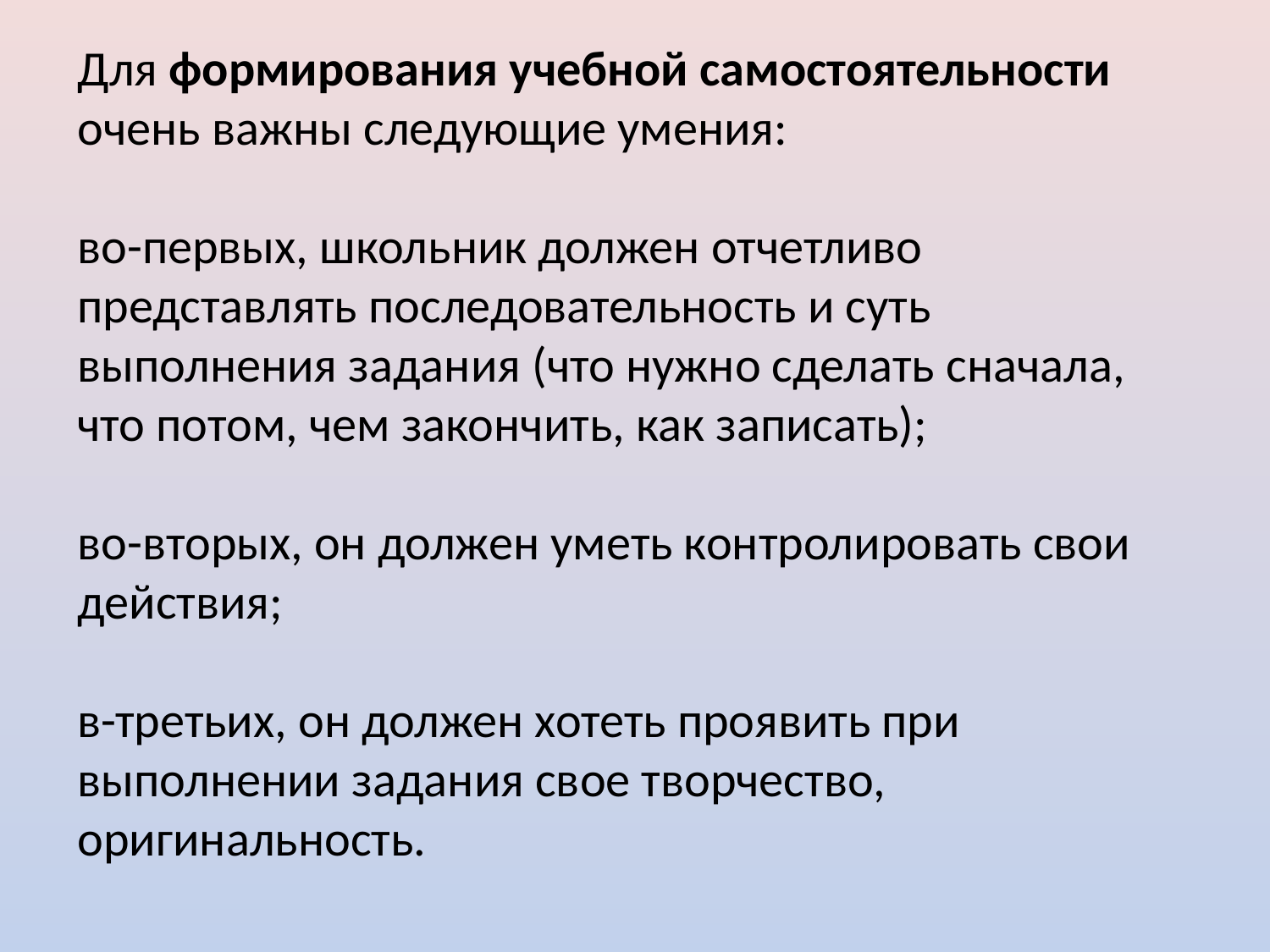

Для формирования учебной самостоятельности очень важны следующие умения:

во-первых, школьник должен отчетливо представлять последовательность и суть выполнения задания (что нужно сделать сначала, что потом, чем закончить, как записать);

во-вторых, он должен уметь контролировать свои действия;

в-третьих, он должен хотеть проявить при выполнении задания свое творчество, оригинальность.